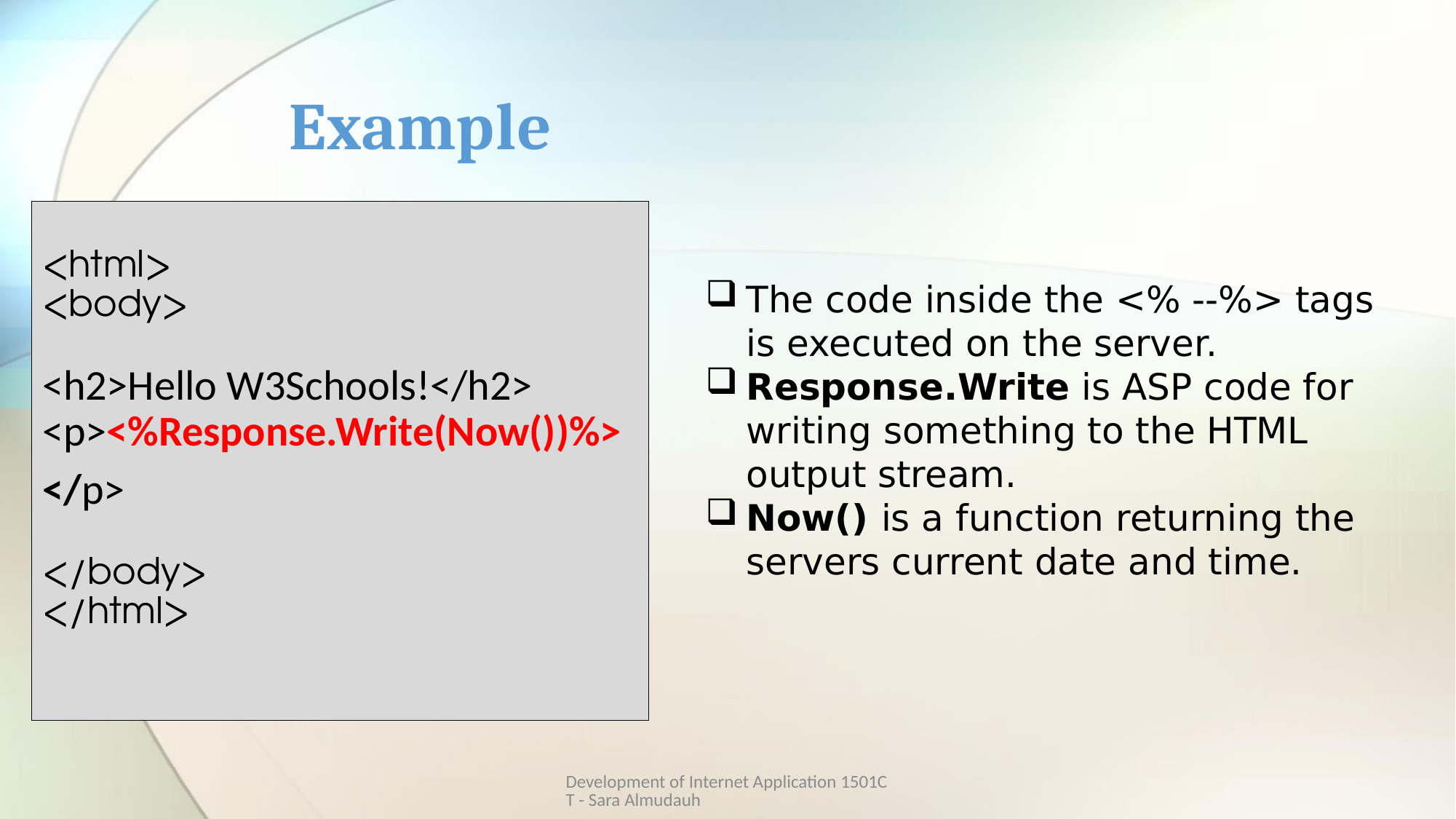

# Example
<html>
<body>
<h2>Hello W3Schools!</h2>
<p><%Response.Write(Now())%>
</p>
</body>
</html>
The code inside the <% --%> tags is executed on the server.
Response.Write is ASP code for writing something to the HTML output stream.
Now() is a function returning the servers current date and time.
Development of Internet Application 1501CT - Sara Almudauh